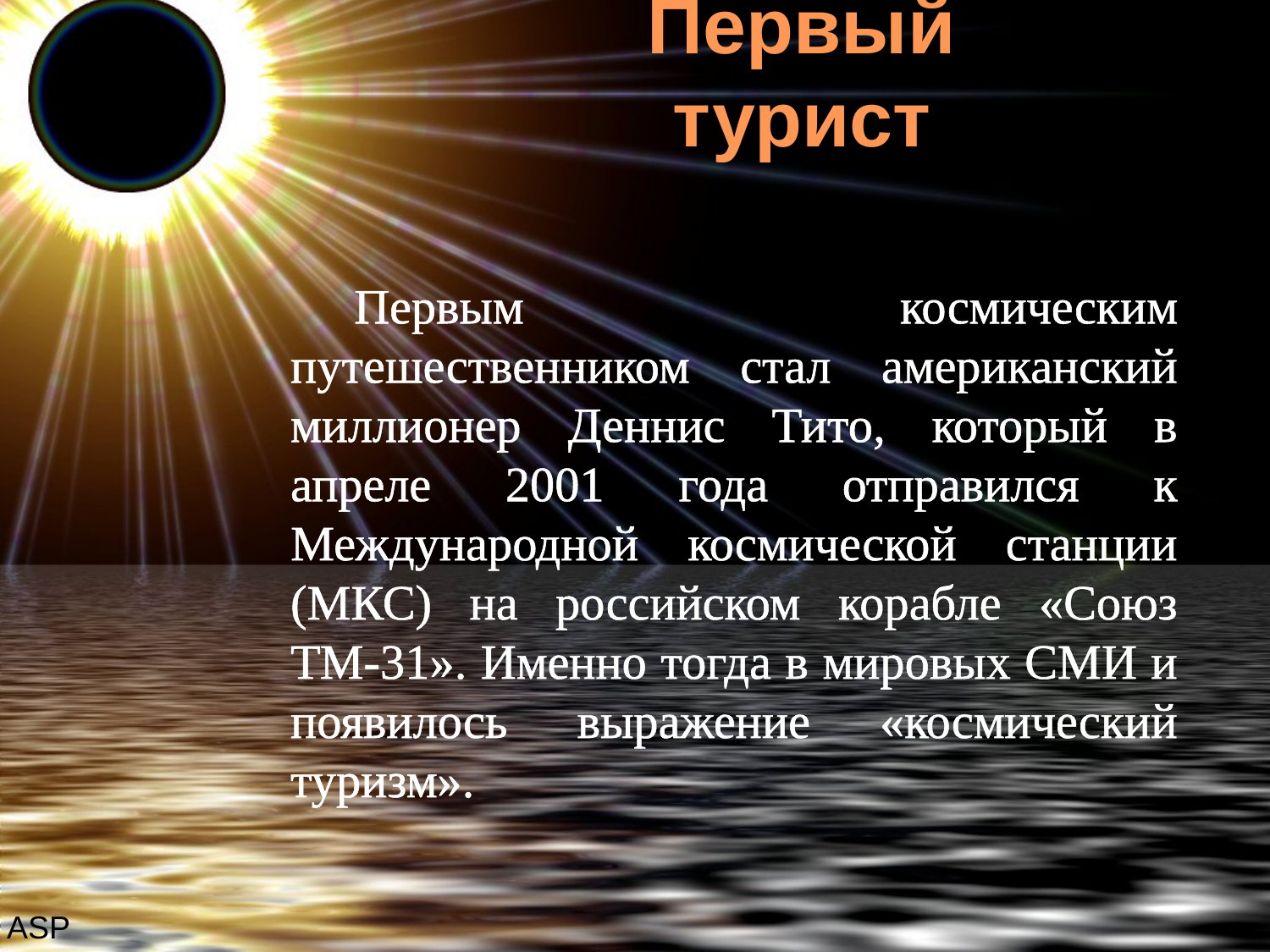

# Первый турист
Первым космическим путешественником стал американский миллионер Деннис Тито, который в апреле 2001 года отправился к Международной космической станции (МКС) на российском корабле «Союз ТМ-31». Именно тогда в мировых СМИ и появилось выражение «космический туризм».
ASP